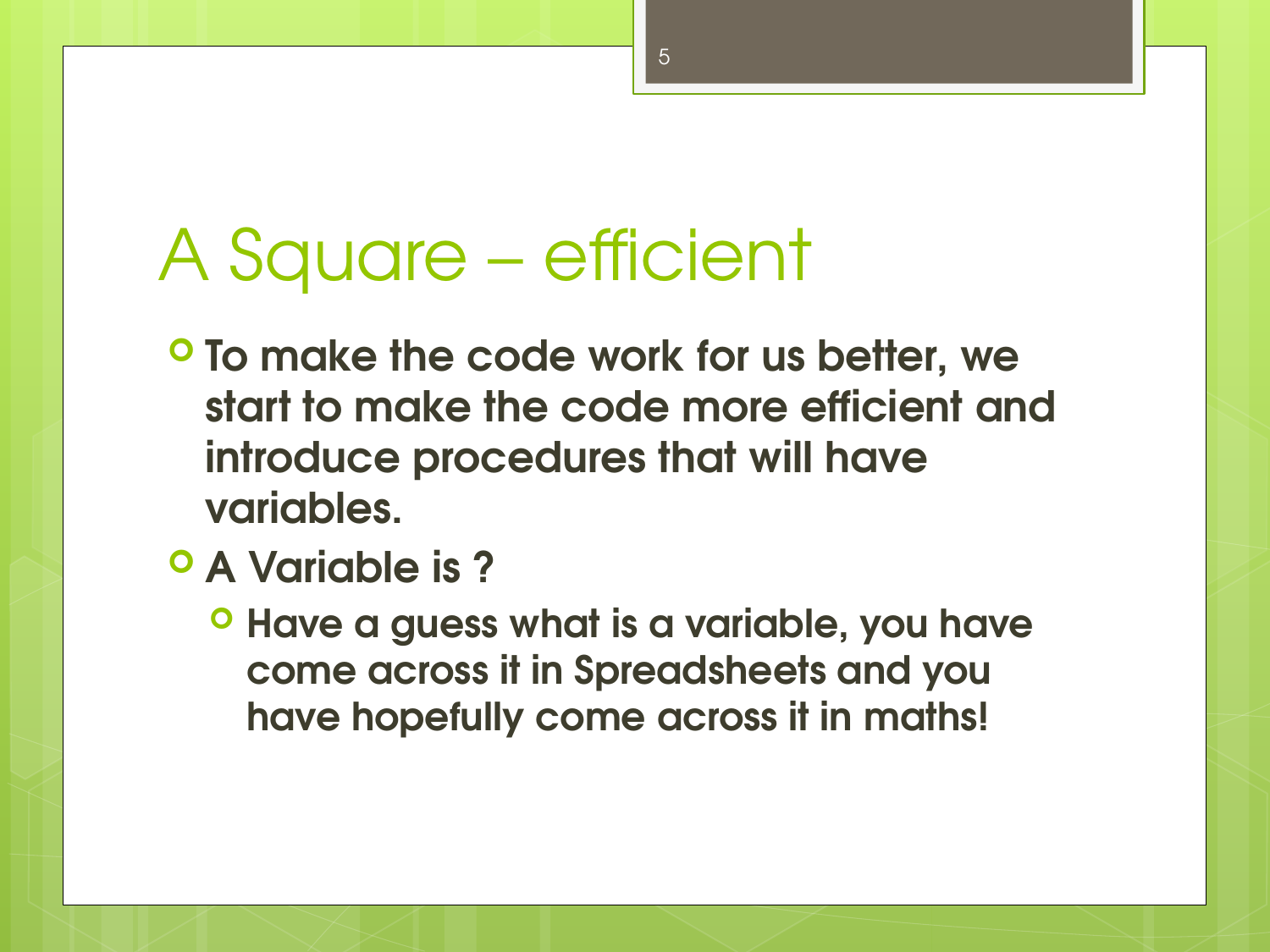

5
# A Square – efficient
To make the code work for us better, we start to make the code more efficient and introduce procedures that will have variables.
A Variable is ?
Have a guess what is a variable, you have come across it in Spreadsheets and you have hopefully come across it in maths!